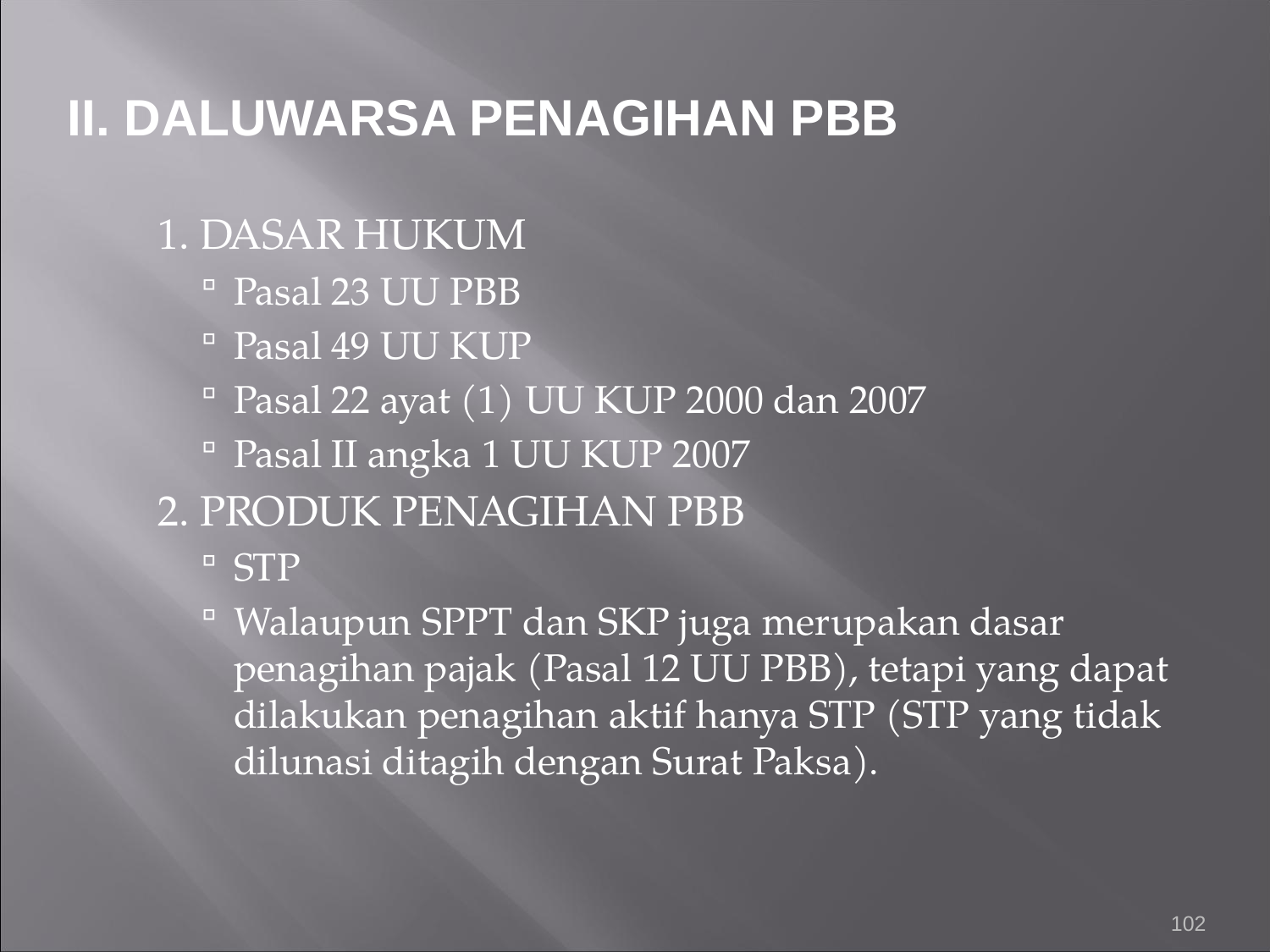

II. DALUWARSA PENAGIHAN PBB
1. DASAR HUKUM
Pasal 23 UU PBB
Pasal 49 UU KUP
Pasal 22 ayat (1) UU KUP 2000 dan 2007
Pasal II angka 1 UU KUP 2007
2. PRODUK PENAGIHAN PBB
STP
Walaupun SPPT dan SKP juga merupakan dasar penagihan pajak (Pasal 12 UU PBB), tetapi yang dapat dilakukan penagihan aktif hanya STP (STP yang tidak dilunasi ditagih dengan Surat Paksa).

102